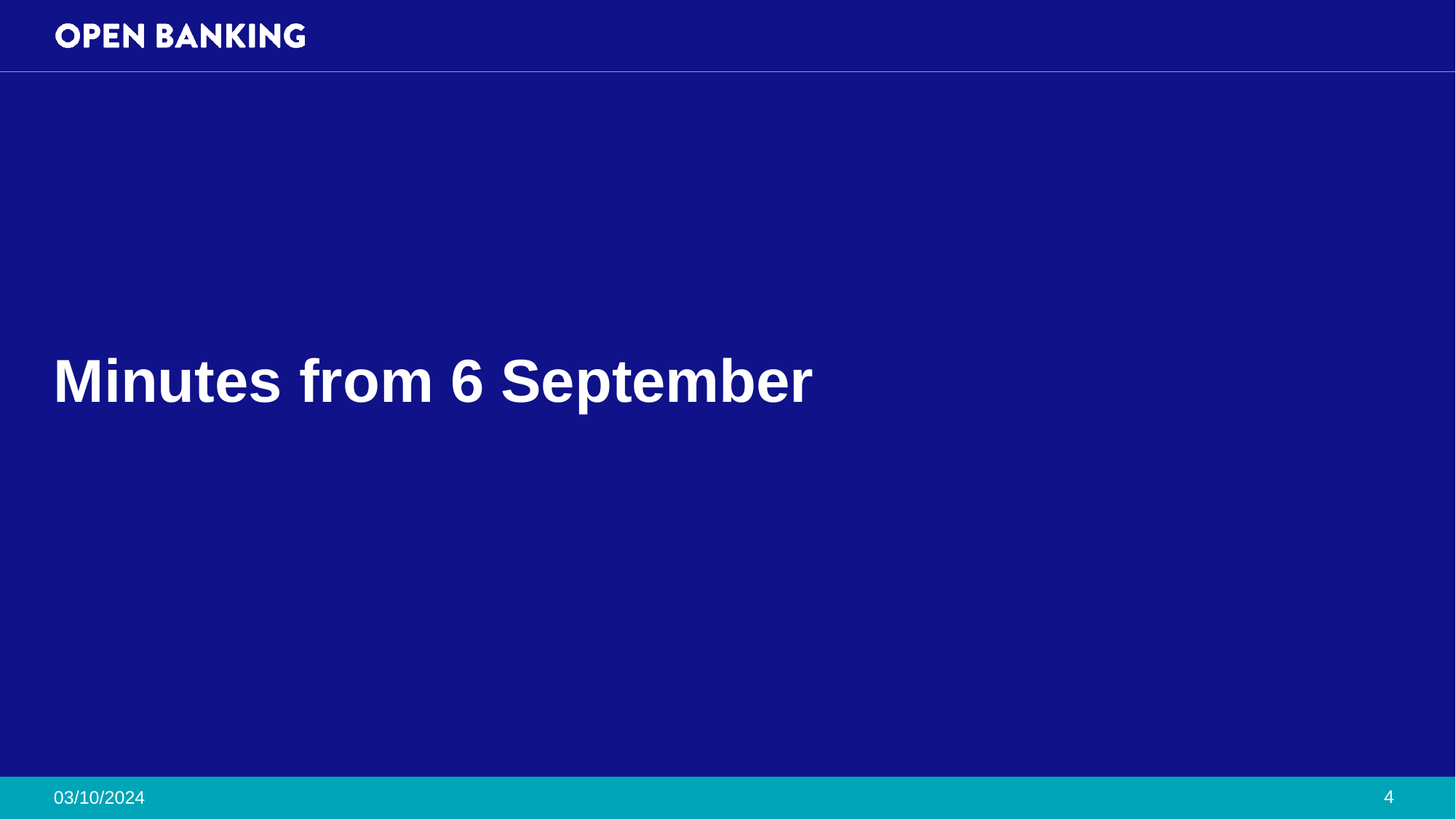

# Minutes from 6 September

4
03/10/2024